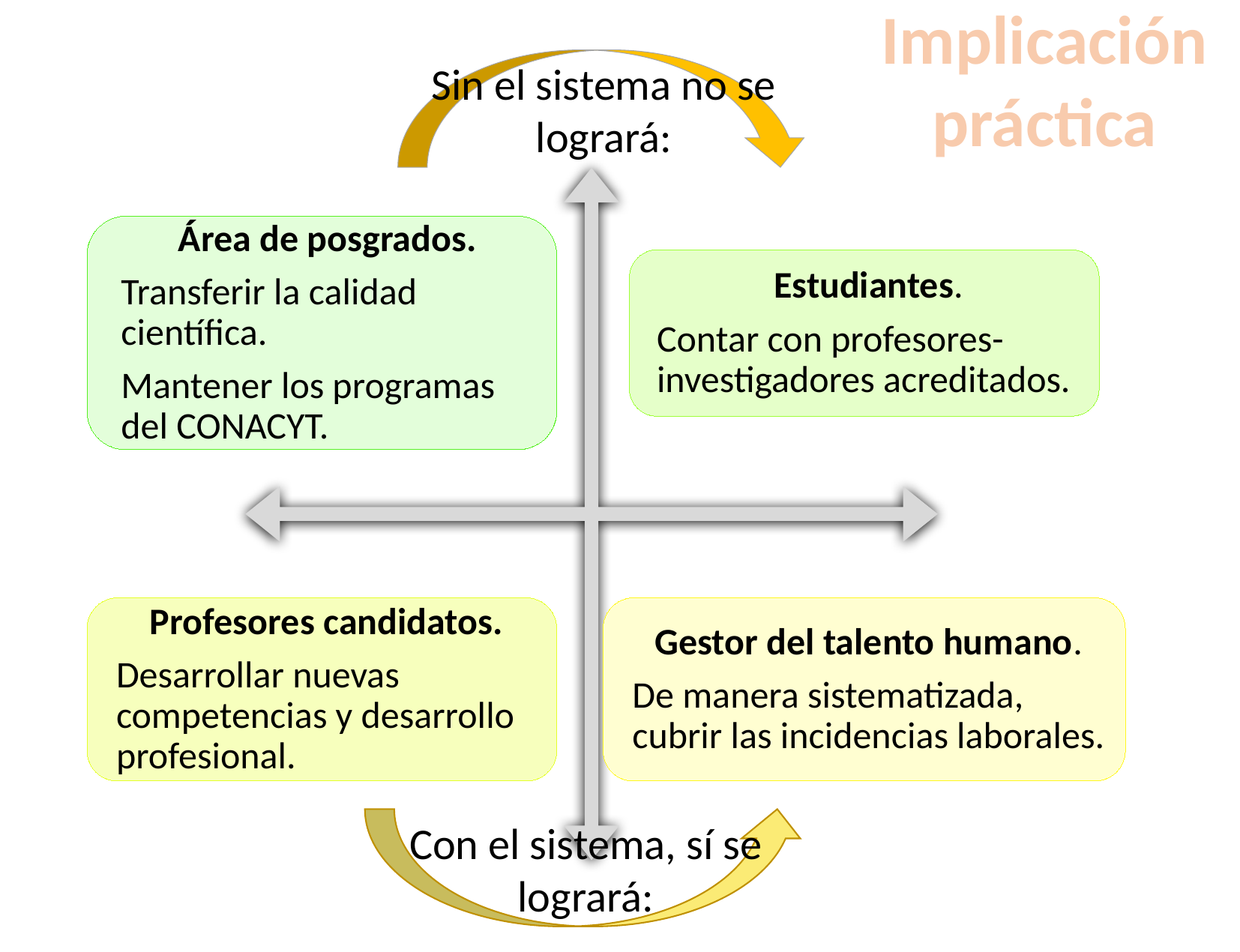

Implicación
práctica
Sin el sistema no se logrará:
Área de posgrados.
Transferir la calidad científica.
Mantener los programas del CONACYT.
Estudiantes.
Contar con profesores-investigadores acreditados.
Profesores candidatos.
Desarrollar nuevas competencias y desarrollo profesional.
Gestor del talento humano.
De manera sistematizada, cubrir las incidencias laborales.
Con el sistema, sí se logrará: